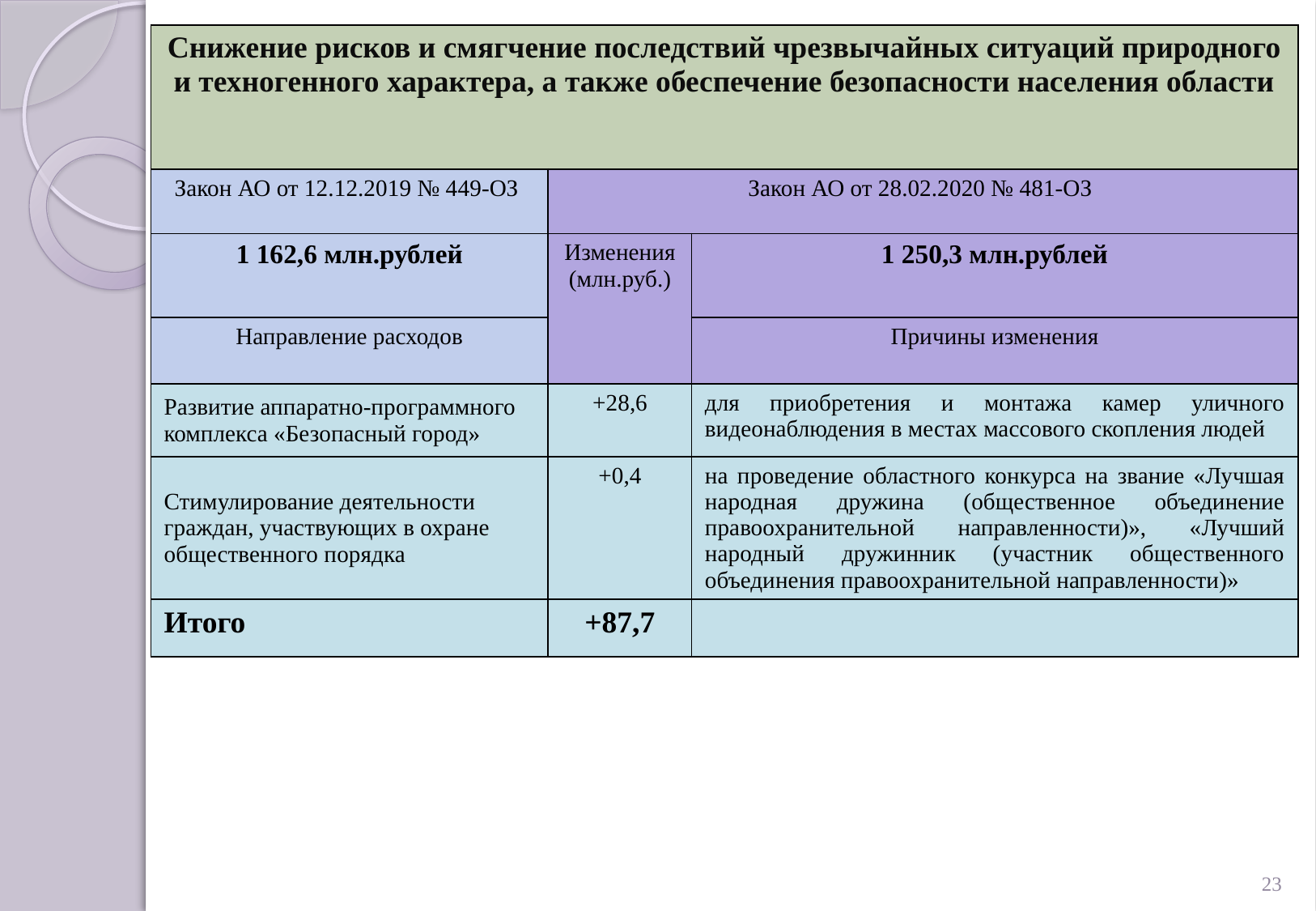

| Снижение рисков и смягчение последствий чрезвычайных ситуаций природного и техногенного характера, а также обеспечение безопасности населения области |  |  |
| --- | --- | --- |
| Закон АО от 12.12.2019 № 449-ОЗ | Закон АО от 28.02.2020 № 481-ОЗ |  |
| 1 162,6 млн.рублей | Изменения (млн.руб.) | 1 250,3 млн.рублей |
| Направление расходов |  | Причины изменения |
| Развитие аппаратно-программного комплекса «Безопасный город» | +28,6 | для приобретения и монтажа камер уличного видеонаблюдения в местах массового скопления людей |
| Стимулирование деятельности граждан, участвующих в охране общественного порядка | +0,4 | на проведение областного конкурса на звание «Лучшая народная дружина (общественное объединение правоохранительной направленности)», «Лучший народный дружинник (участник общественного объединения правоохранительной направленности)» |
| Итого | +87,7 |  |
23